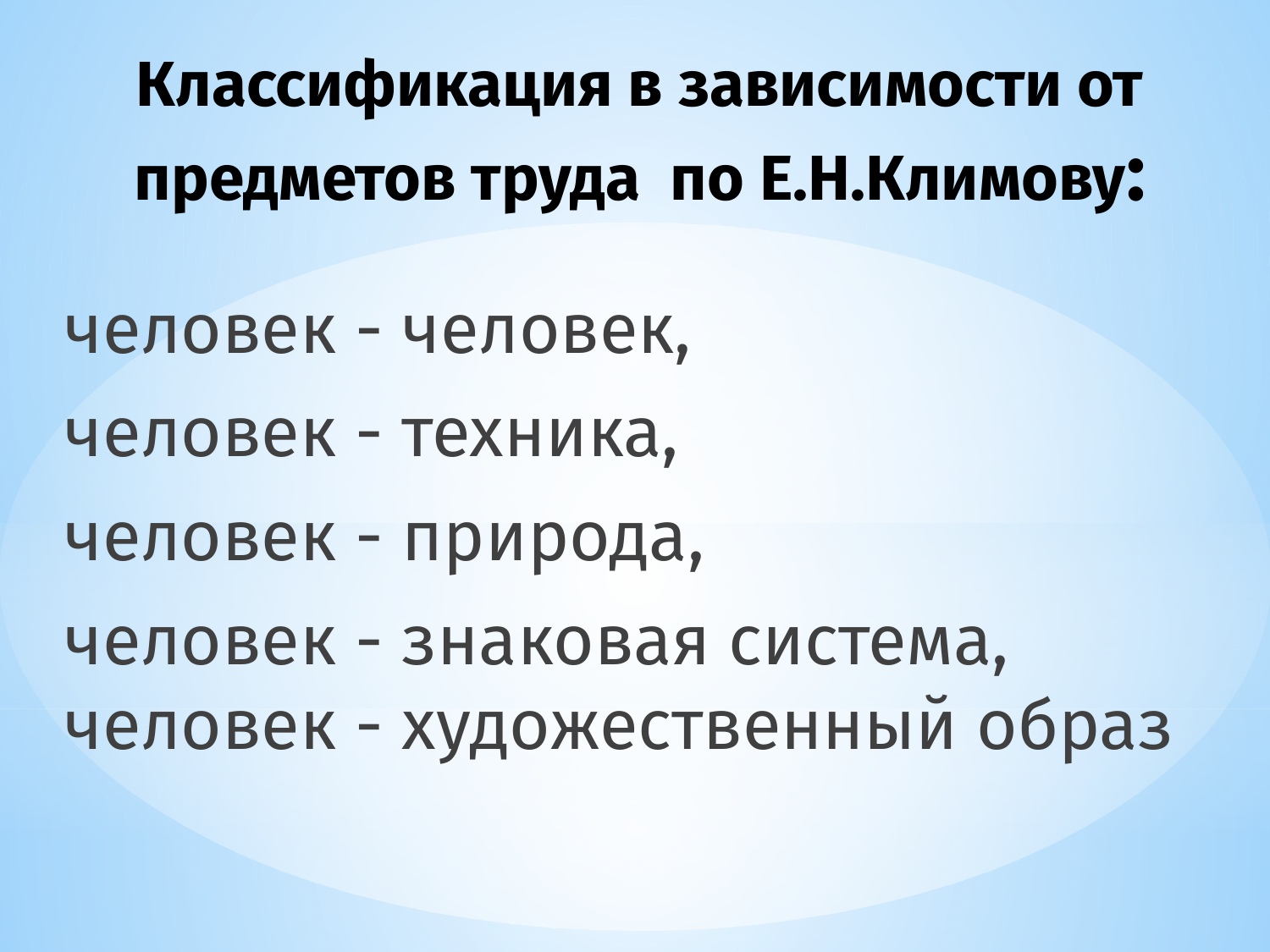

# Классификация в зависимости от предметов труда  по Е.Н.Климову:
человек - человек,
человек - техника,
человек - природа,
человек - знаковая система, человек - художественный образ